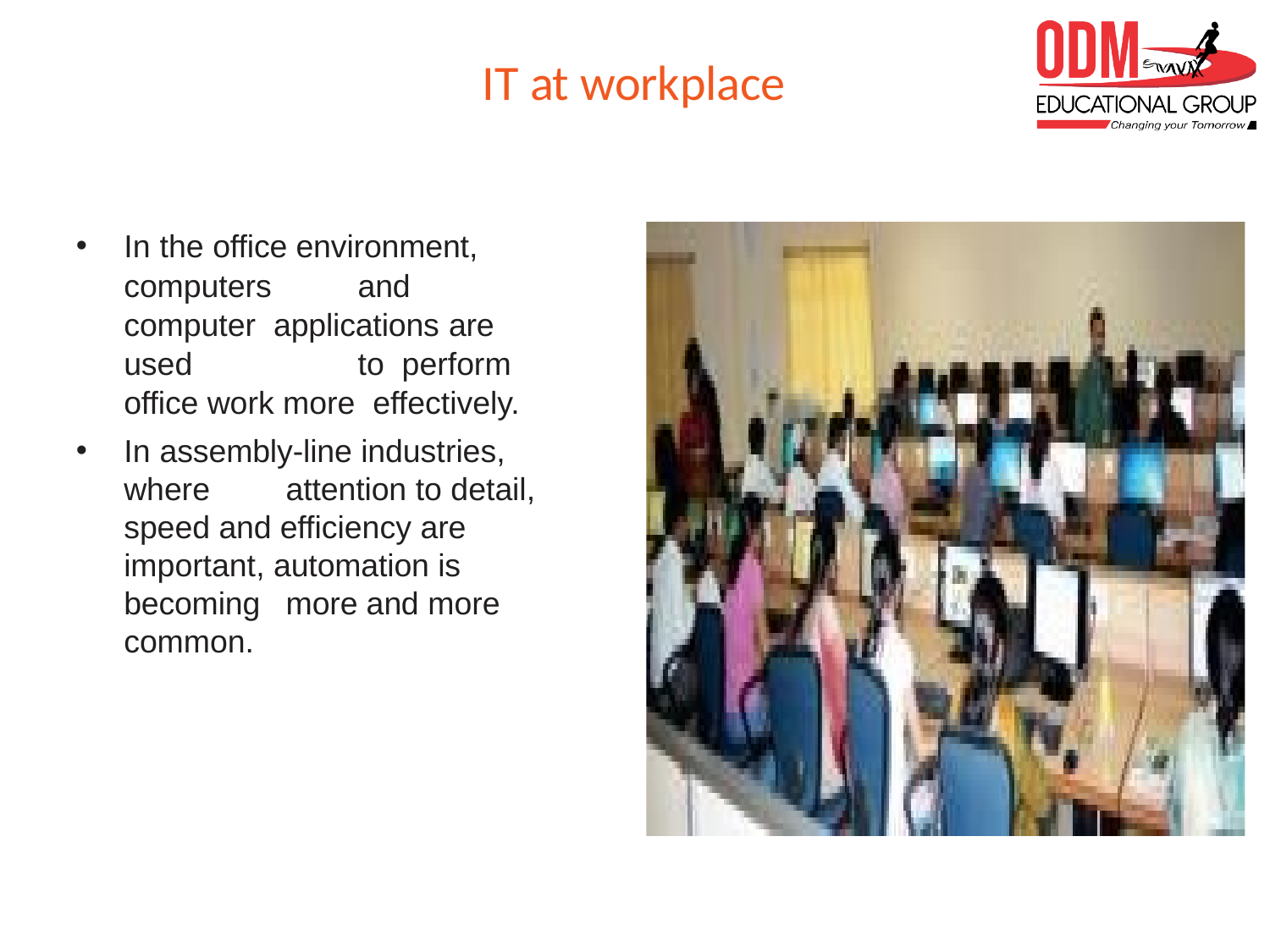

# IT at workplace

In the office environment,  computers	and computer  applications are used	to  perform office work more  effectively.
In assembly-line industries,  where	attention to detail,  speed and efficiency are  important, automation is  becoming	more and more  common.